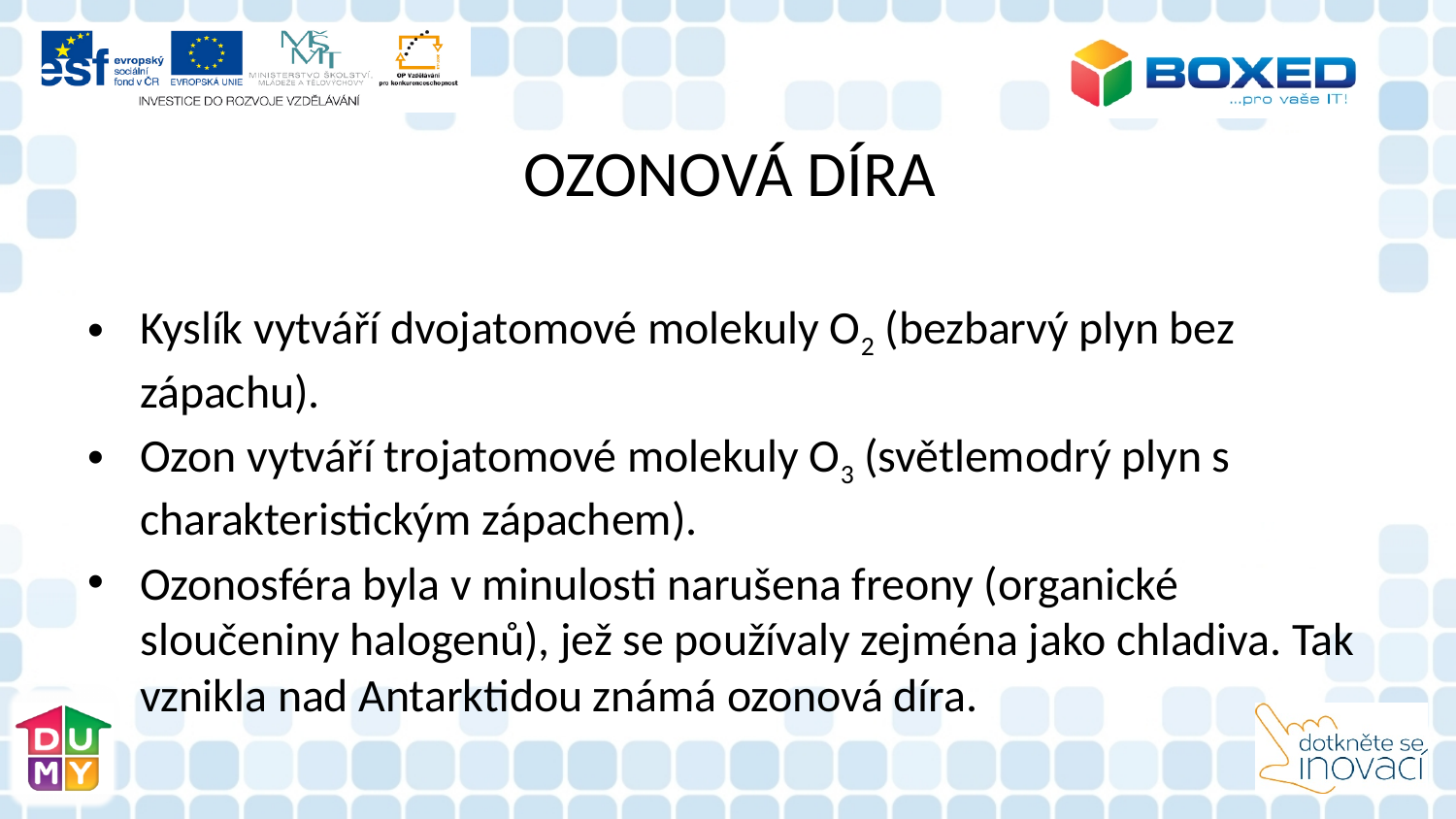

# OZONOVÁ DÍRA

Kyslík vytváří dvojatomové molekuly O2 (bezbarvý plyn bez zápachu).
Ozon vytváří trojatomové molekuly O3 (světlemodrý plyn s charakteristickým zápachem).
Ozonosféra byla v minulosti narušena freony (organické sloučeniny halogenů), jež se používaly zejména jako chladiva. Tak vznikla nad Antarktidou známá ozonová díra.